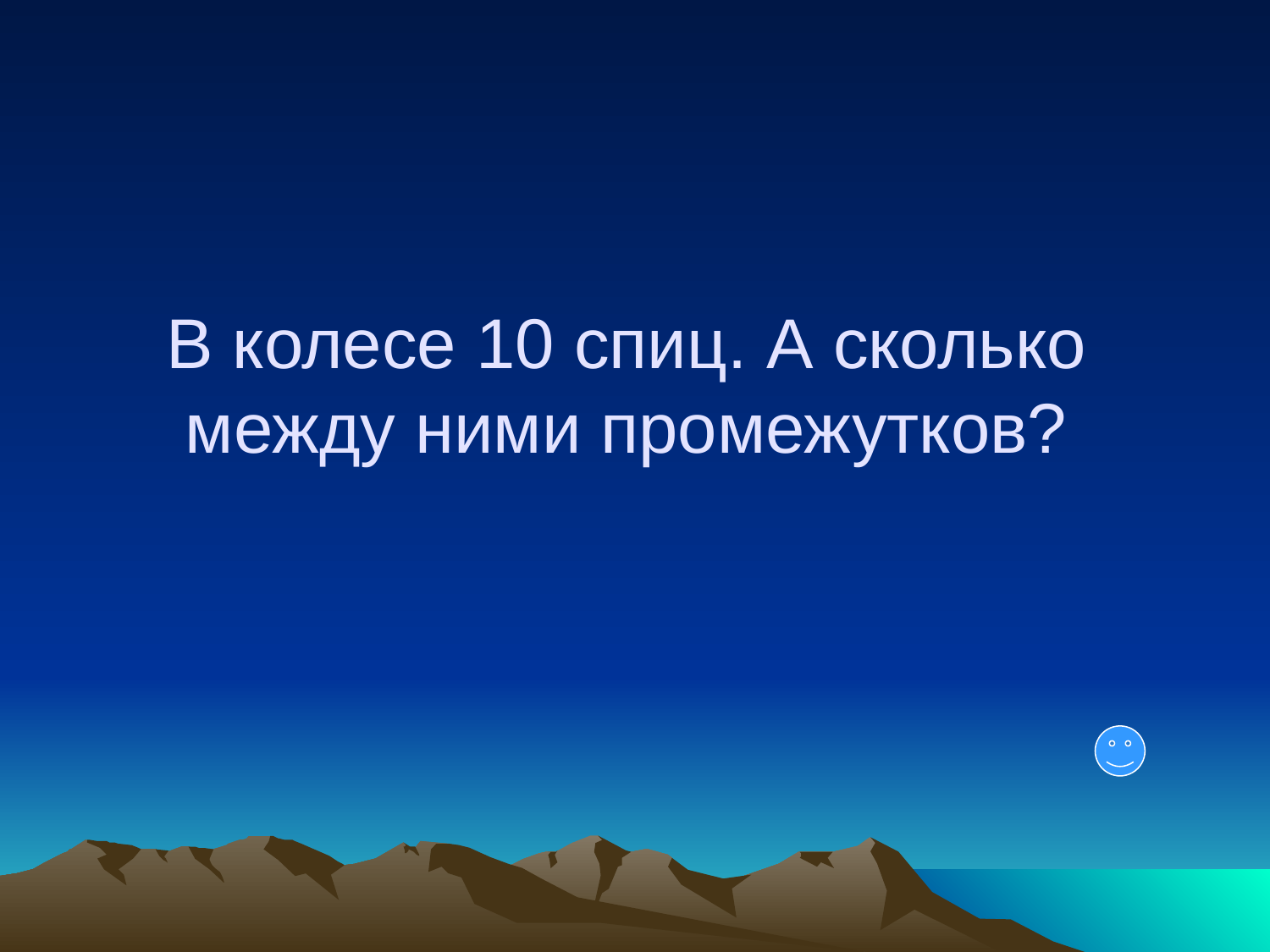

# В колесе 10 спиц. А сколько между ними промежутков?